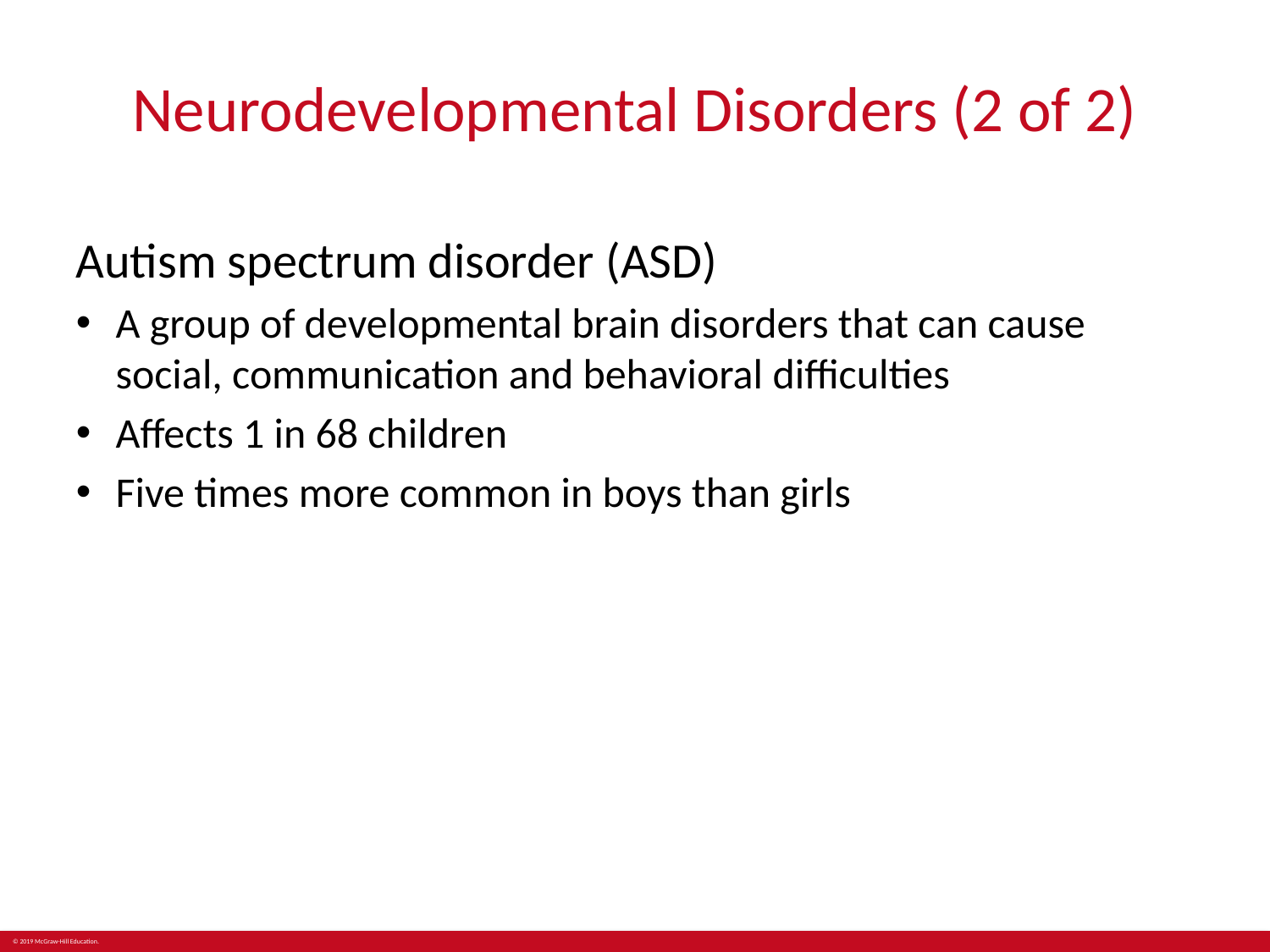

# Neurodevelopmental Disorders (2 of 2)
Autism spectrum disorder (ASD)
A group of developmental brain disorders that can cause social, communication and behavioral difficulties
Affects 1 in 68 children
Five times more common in boys than girls